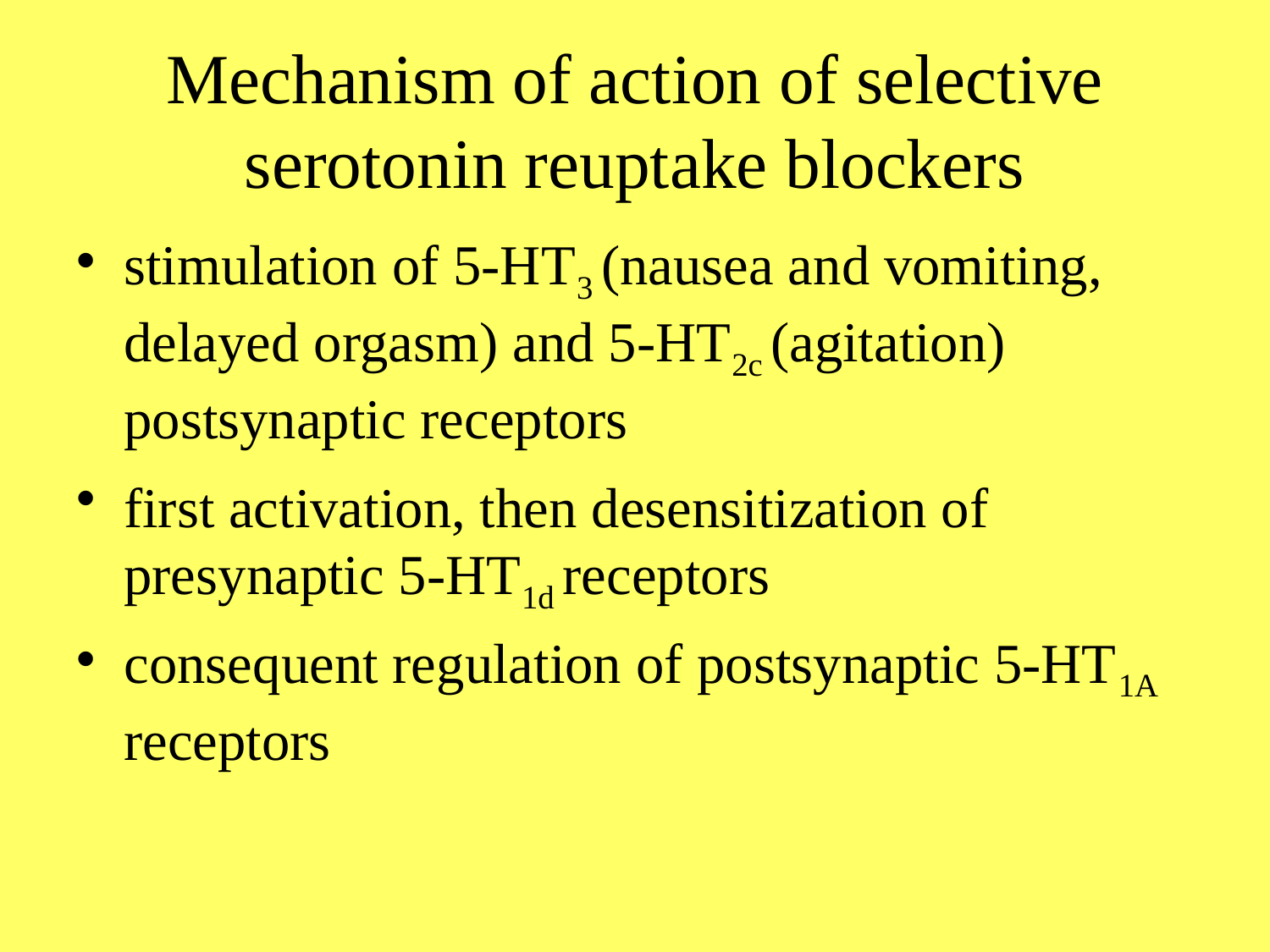

# Mechanism of action of selective serotonin reuptake blockers
stimulation of 5-HT3 (nausea and vomiting, delayed orgasm) and 5-HT2c (agitation) postsynaptic receptors
first activation, then desensitization of presynaptic 5-HT1d receptors
consequent regulation of postsynaptic 5-HT1A receptors